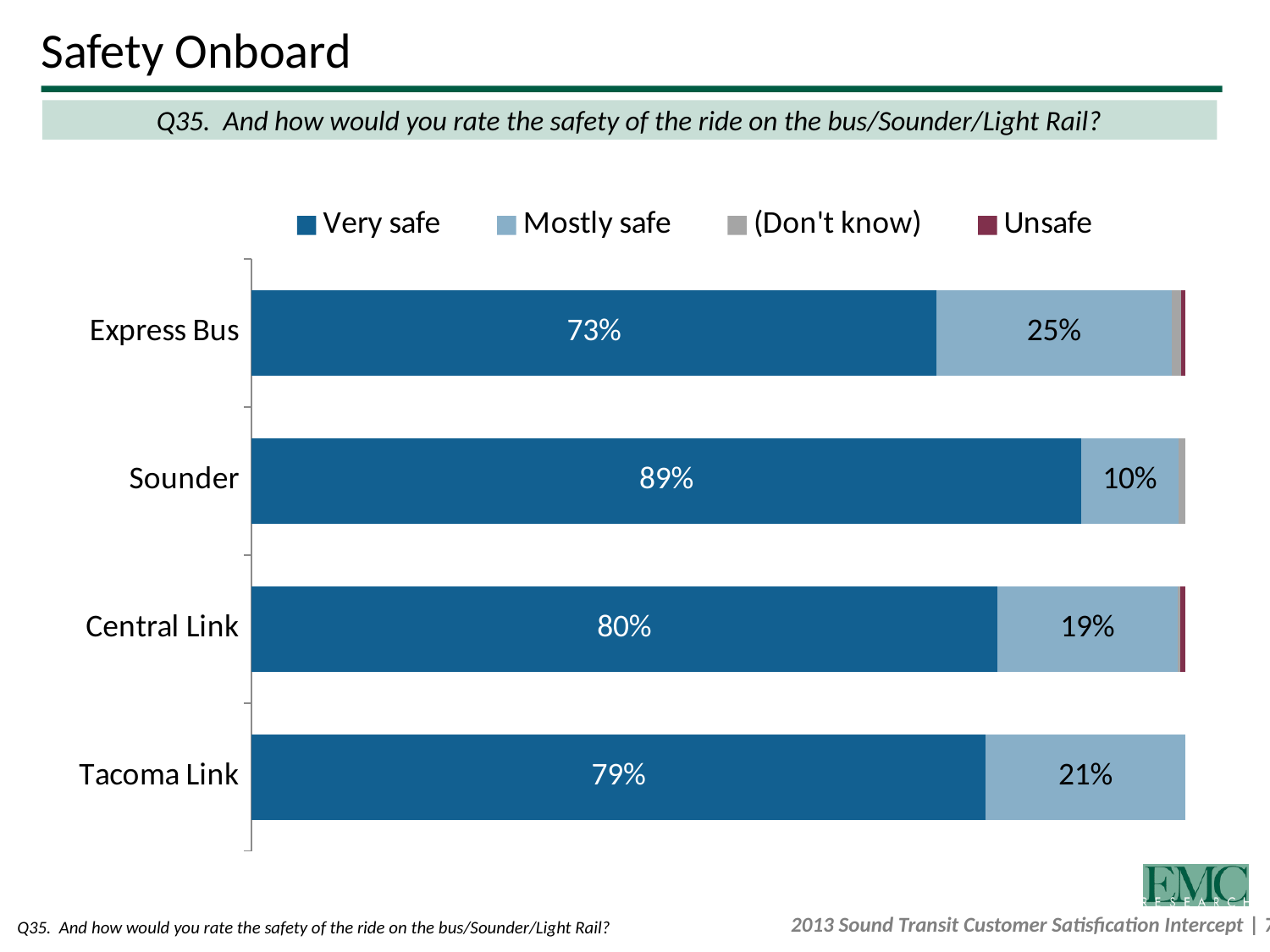

# Safety Onboard
Q35.  And how would you rate the safety of the ride on the bus/Sounder/Light Rail?

### Chart

| Category | Very safe | Mostly safe | (Don't know) | Unsafe |
|---|---|---|---|---|
| Express Bus | 0.7334409166920594 | 0.25202650277744104 | 0.0098048991223918 | 0.004727681408106668 |
| Sounder | 0.8884666441656073 | 0.10405475872273869 | 0.00747859711165704 | 0.0 |
| Central Link | 0.79875620080075 | 0.19308501097481623 | 0.0028251749030481763 | 0.005333613321386128 |
| Tacoma Link | 0.786407766990292 | 0.21359223300970892 | 0.0 | 0.0 |
Q35.  And how would you rate the safety of the ride on the bus/Sounder/Light Rail?